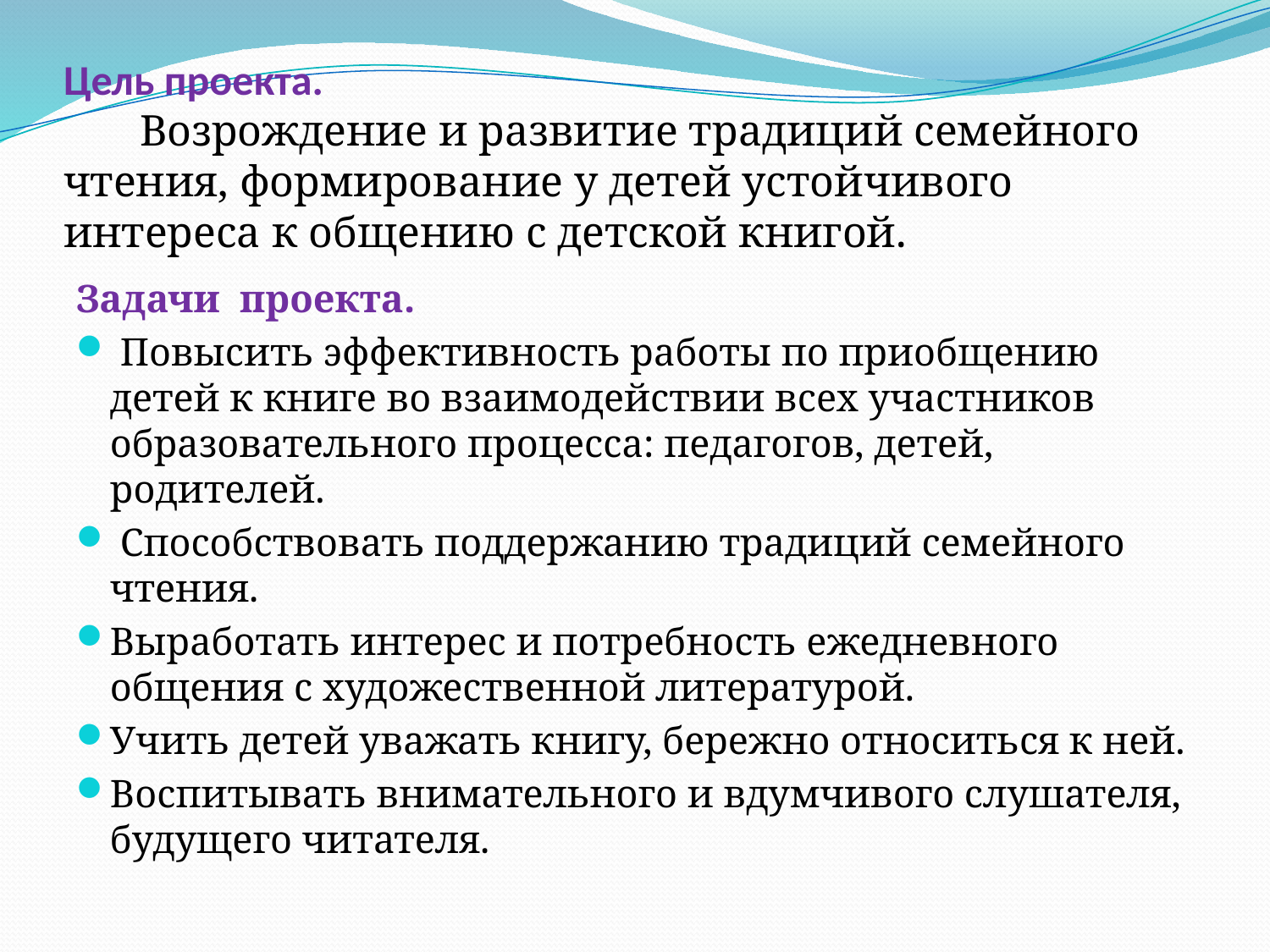

# Цель проекта. Возрождение и развитие традиций семейного чтения, формирование у детей устойчивого интереса к общению с детской книгой.
Задачи  проекта.
 Повысить эффективность работы по приобщению детей к книге во взаимодействии всех участников образовательного процесса: педагогов, детей, родителей.
 Способствовать поддержанию традиций семейного чтения.
Выработать интерес и потребность ежедневного общения с художественной литературой.
Учить детей уважать книгу, бережно относиться к ней.
Воспитывать внимательного и вдумчивого слушателя, будущего читателя.